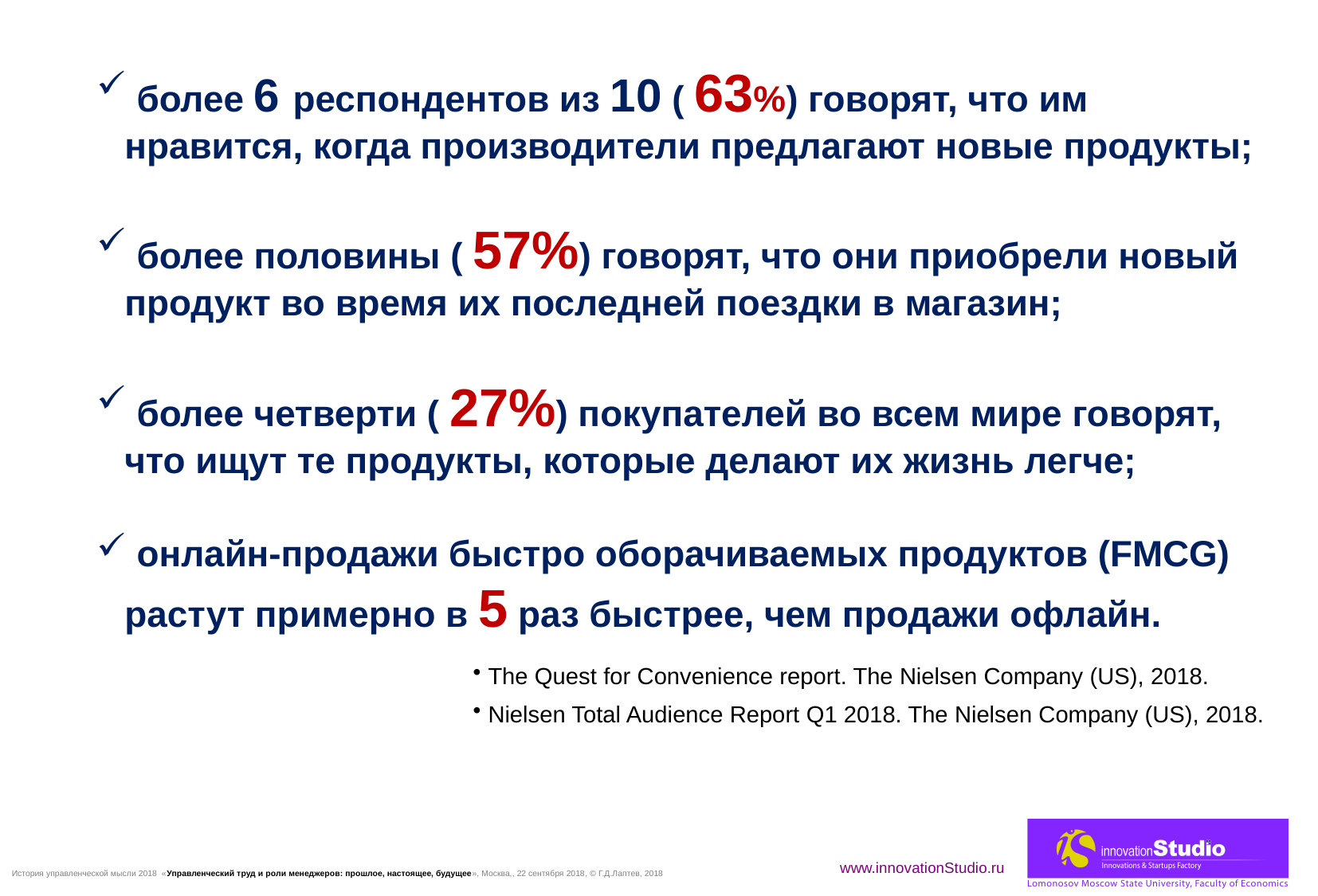

более 6 респондентов из 10 ( 63%) говорят, что им нравится, когда производители предлагают новые продукты;
 более половины ( 57%) говорят, что они приобрели новый продукт во время их последней поездки в магазин;
 более четверти ( 27%) покупателей во всем мире говорят, что ищут те продукты, которые делают их жизнь легче;
 онлайн-продажи быстро оборачиваемых продуктов (FMCG) растут примерно в 5 раз быстрее, чем продажи офлайн.
 The Quest for Convenience report. The Nielsen Company (US), 2018.
 Nielsen Total Audience Report Q1 2018. The Nielsen Company (US), 2018.